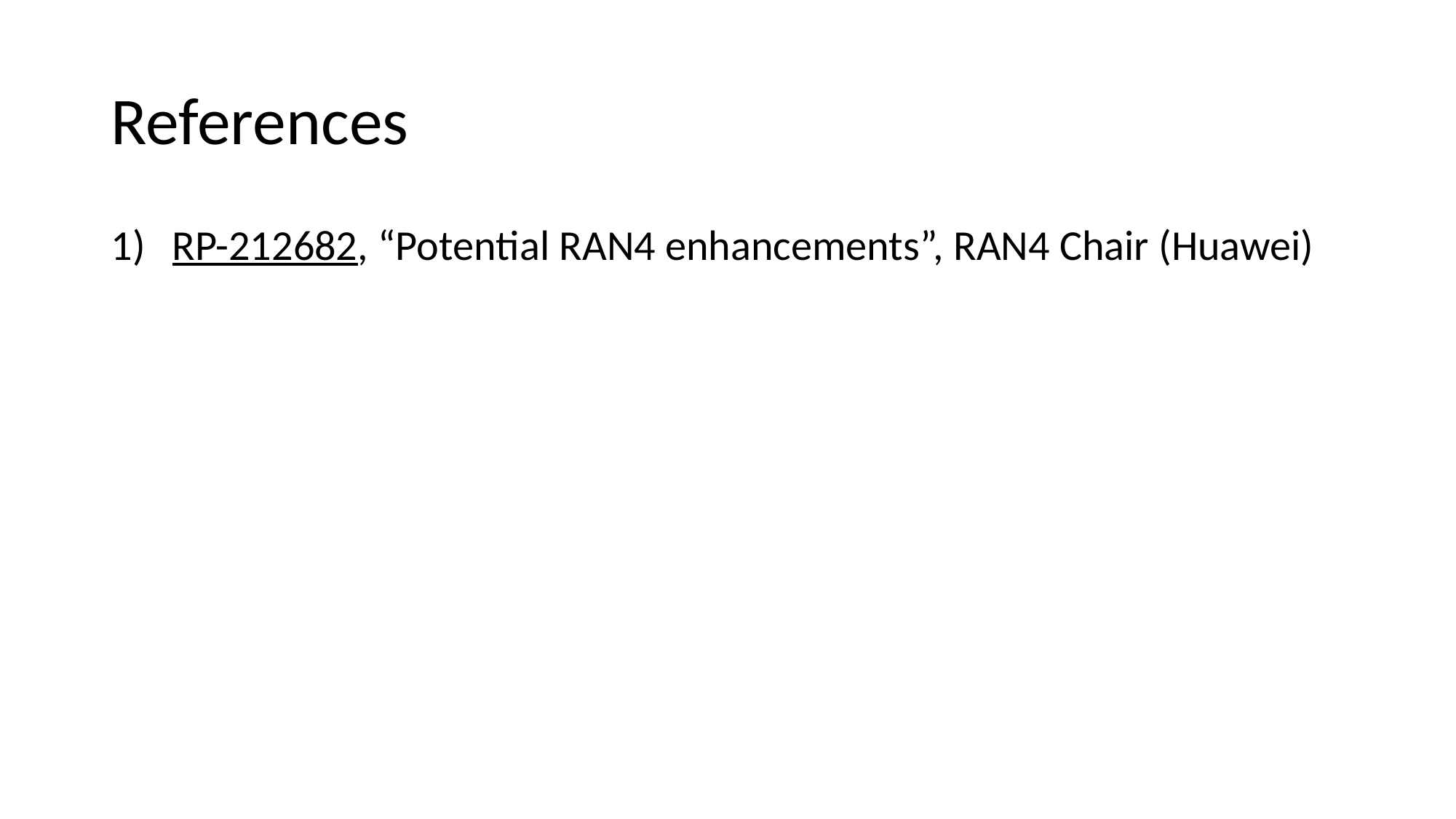

# References
RP-212682, “Potential RAN4 enhancements”, RAN4 Chair (Huawei)